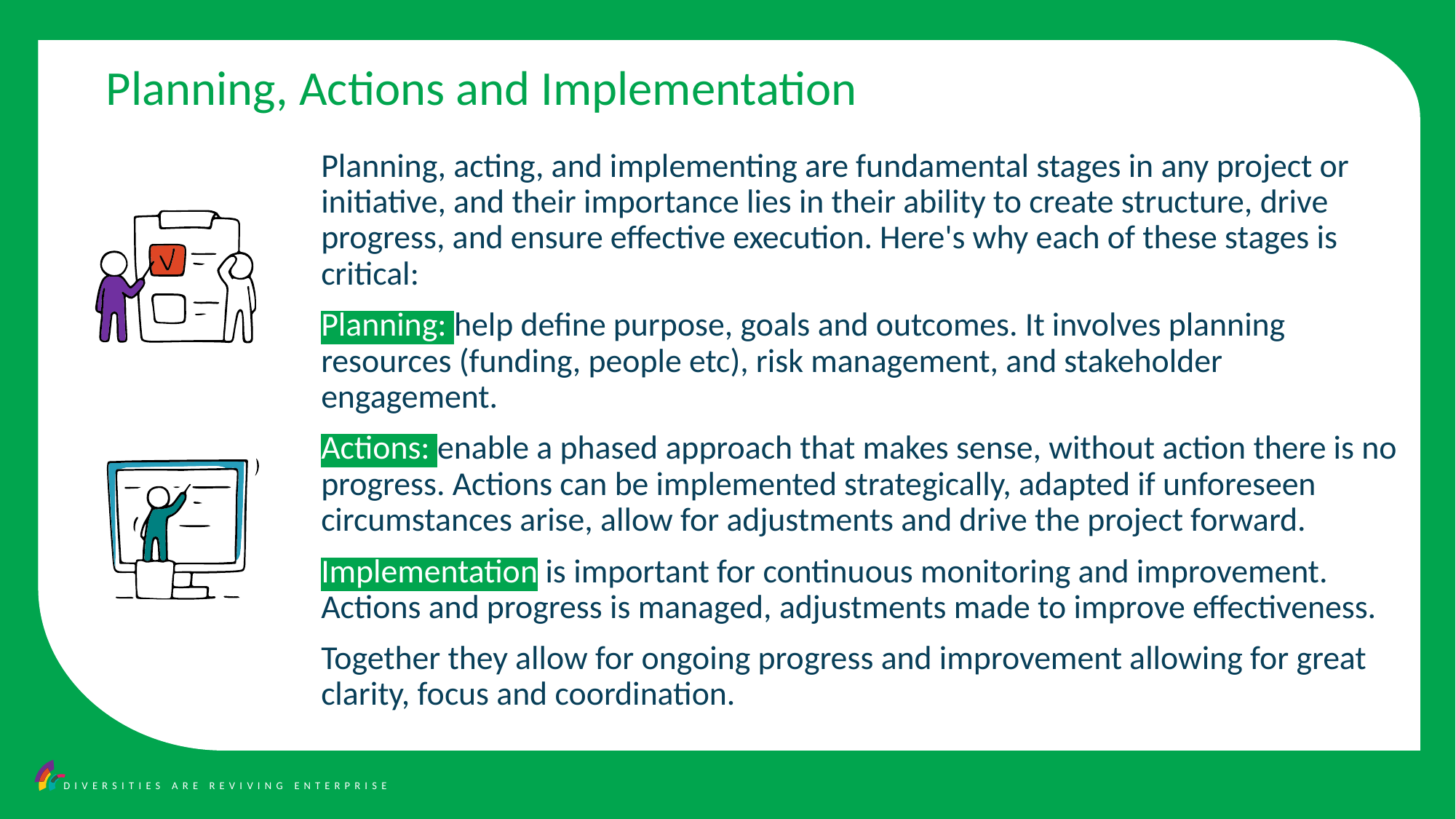

Planning, Actions and Implementation
Planning, acting, and implementing are fundamental stages in any project or initiative, and their importance lies in their ability to create structure, drive progress, and ensure effective execution. Here's why each of these stages is critical:
Planning: help define purpose, goals and outcomes. It involves planning resources (funding, people etc), risk management, and stakeholder engagement.
Actions: enable a phased approach that makes sense, without action there is no progress. Actions can be implemented strategically, adapted if unforeseen circumstances arise, allow for adjustments and drive the project forward.
Implementation is important for continuous monitoring and improvement. Actions and progress is managed, adjustments made to improve effectiveness.
Together they allow for ongoing progress and improvement allowing for great clarity, focus and coordination.